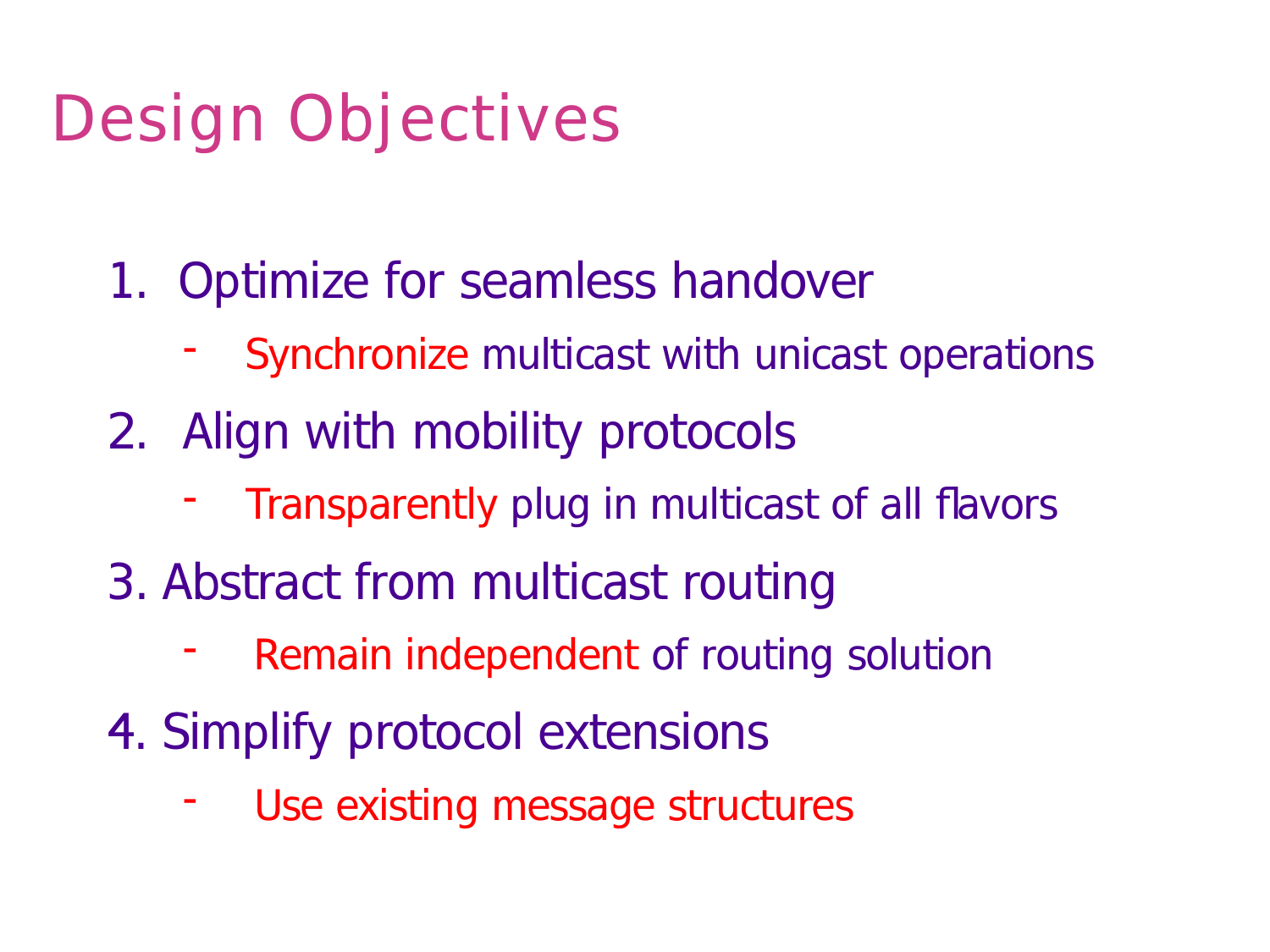

# Design Objectives
Optimize for seamless handover
Synchronize multicast with unicast operations
Align with mobility protocols
Transparently plug in multicast of all flavors
Abstract from multicast routing
Remain independent of routing solution
Simplify protocol extensions
Use existing message structures